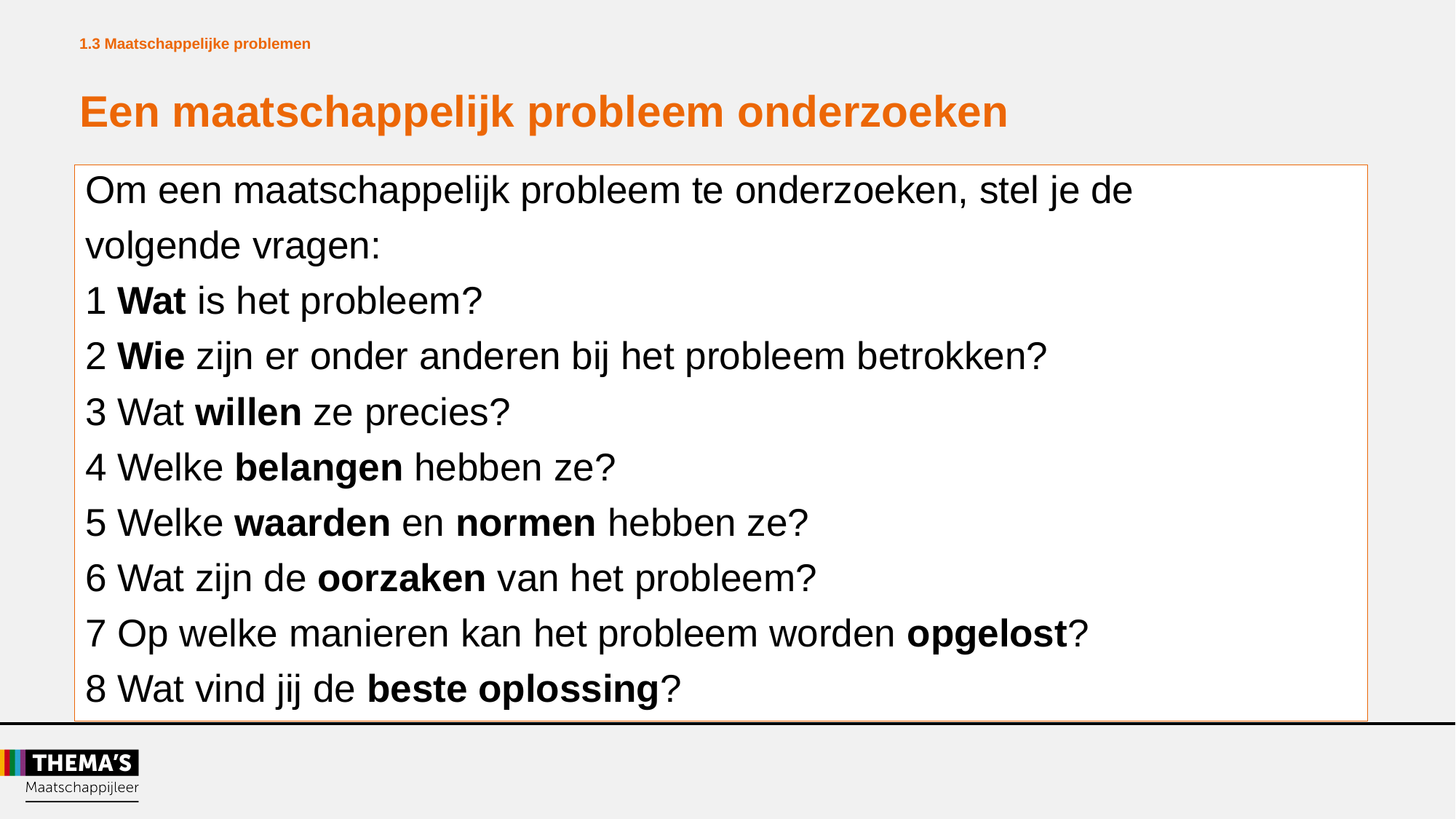

1.3 Maatschappelijke problemen
Een maatschappelijk probleem onderzoeken
Om een maatschappelijk probleem te onderzoeken, stel je de
volgende vragen:
1 Wat is het probleem?
2 Wie zijn er onder anderen bij het probleem betrokken?
3 Wat willen ze precies?
4 Welke belangen hebben ze?
5 Welke waarden en normen hebben ze?
6 Wat zijn de oorzaken van het probleem?
7 Op welke manieren kan het probleem worden opgelost?
8 Wat vind jij de beste oplossing?